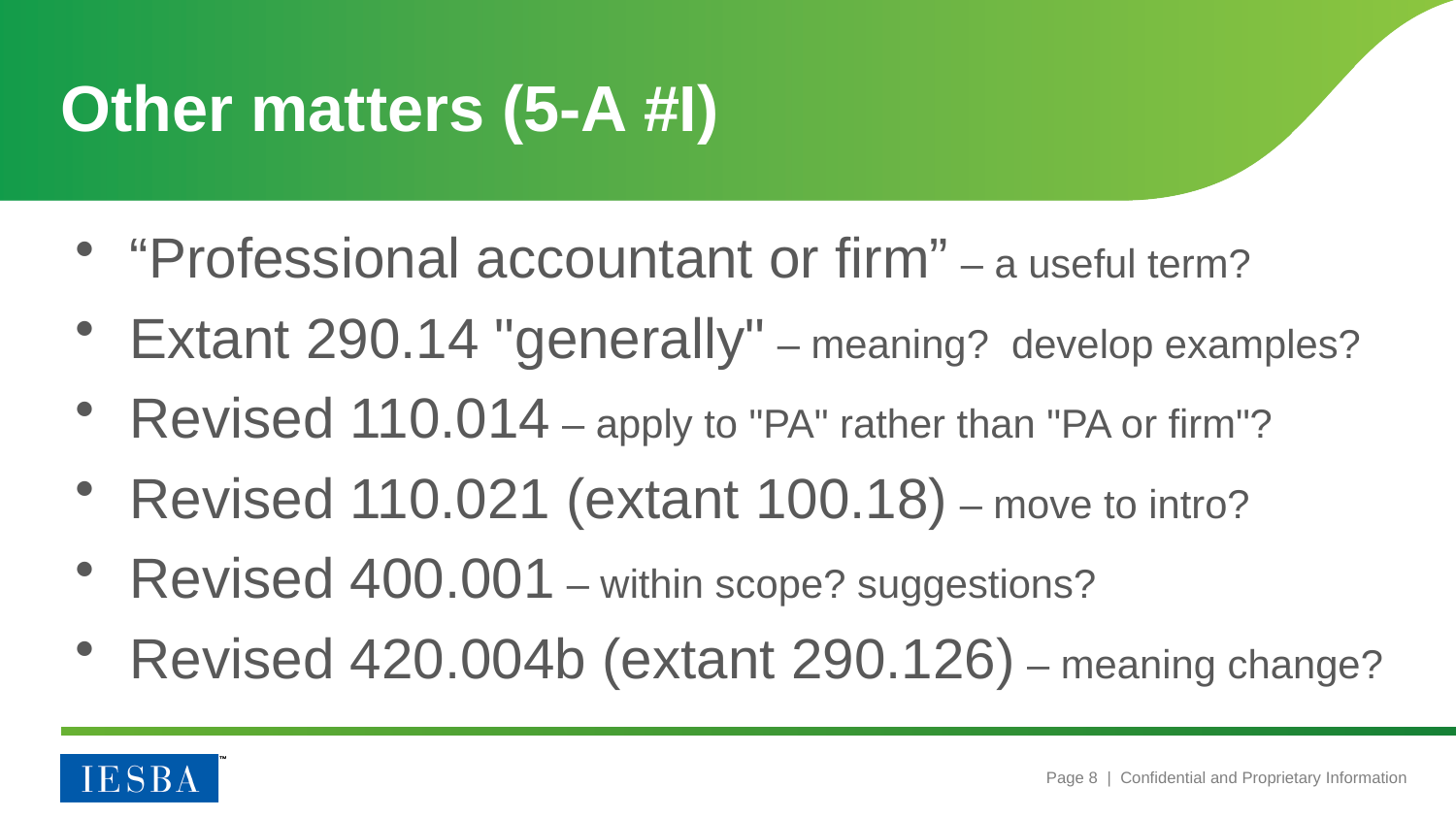

# Other matters (5-A #I)
“Professional accountant or firm” – a useful term?
Extant 290.14 "generally" – meaning?  develop examples?
Revised 110.014 – apply to "PA" rather than "PA or firm"?
Revised 110.021 (extant 100.18) – move to intro?
Revised 400.001 – within scope? suggestions?
Revised 420.004b (extant 290.126) – meaning change?